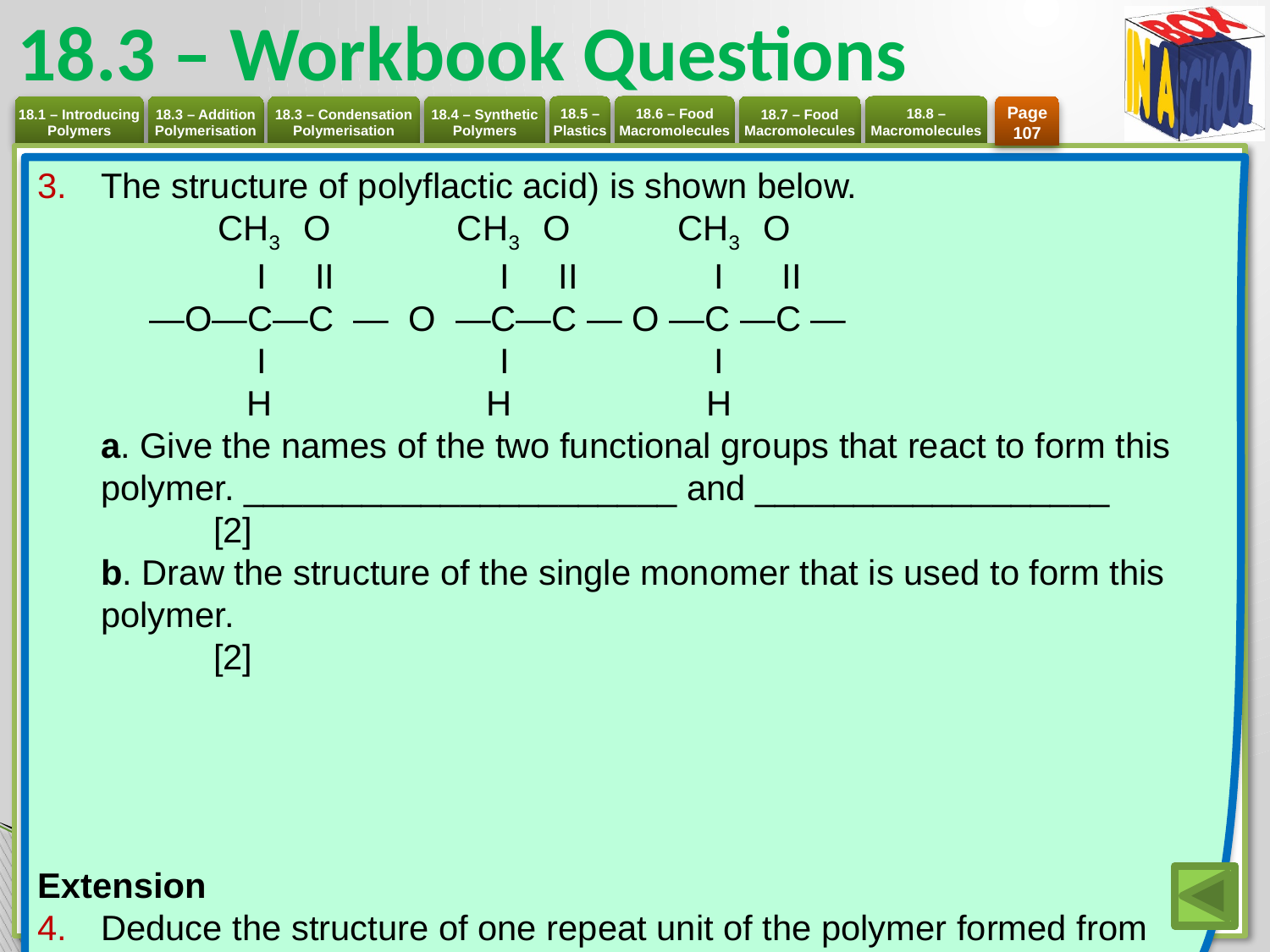

# 18.3 – Workbook Questions
Page 107
The structure of polyflactic acid) is shown below.
            CH3    O             CH3    O           CH3    O
                I     II                 I     II              I      II
     —O—C—C  —  O  —C—C — O —C —C —
                I                        I                     I
               H                      H                    H
a. Give the names of the two functional groups that react to form this polymer. ______________________ and __________________	[2]
b. Draw the structure of the single monomer that is used to form this polymer.		[2]

Extension
Deduce the structure of one repeat unit of the polymer formed from these two monomers: HOOC-(CH2)3-COOH and H2N-(CH2)6-NH2.